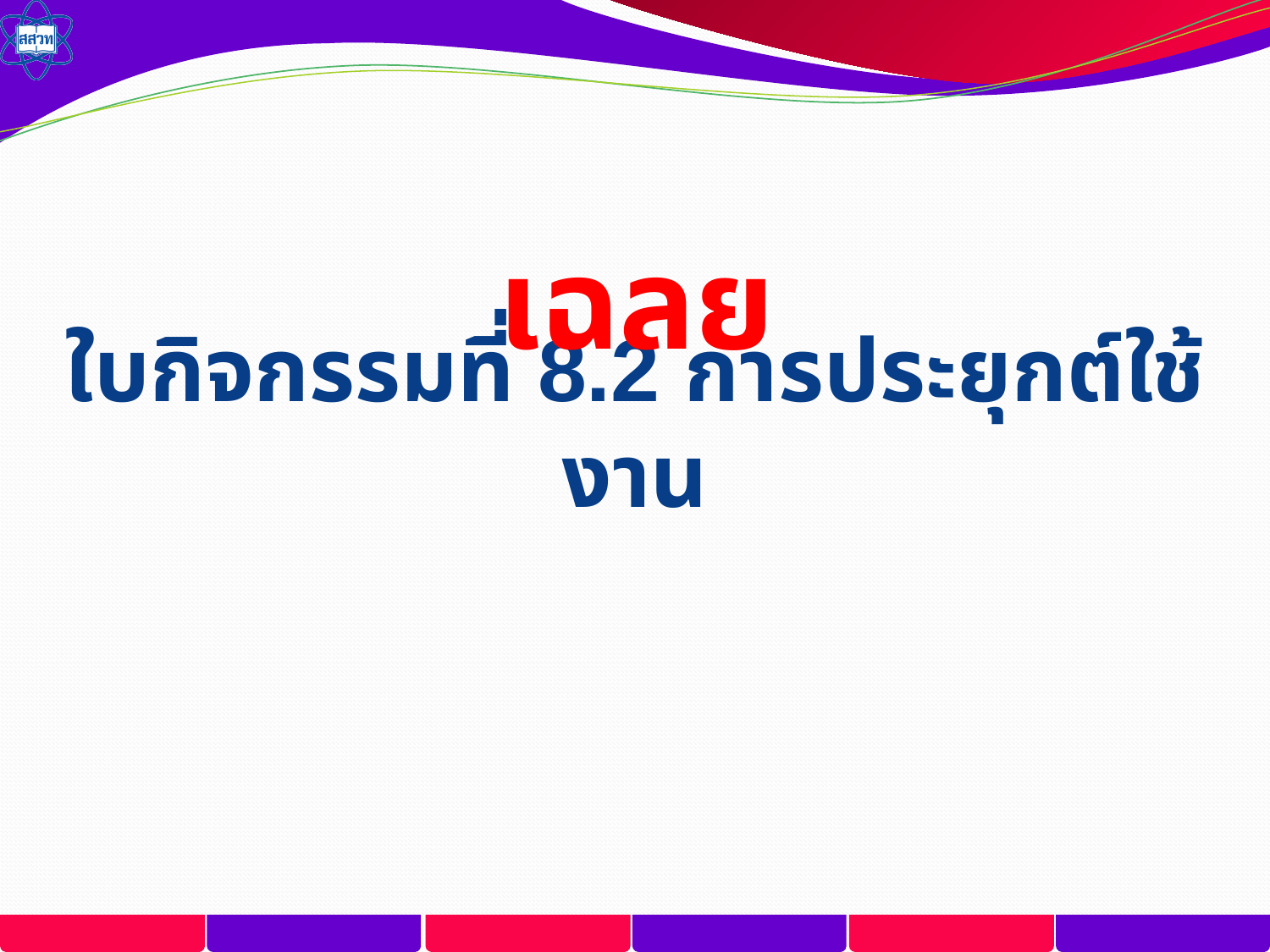

เฉลย
# ใบกิจกรรมที่ 8.2 การประยุกต์ใช้งาน